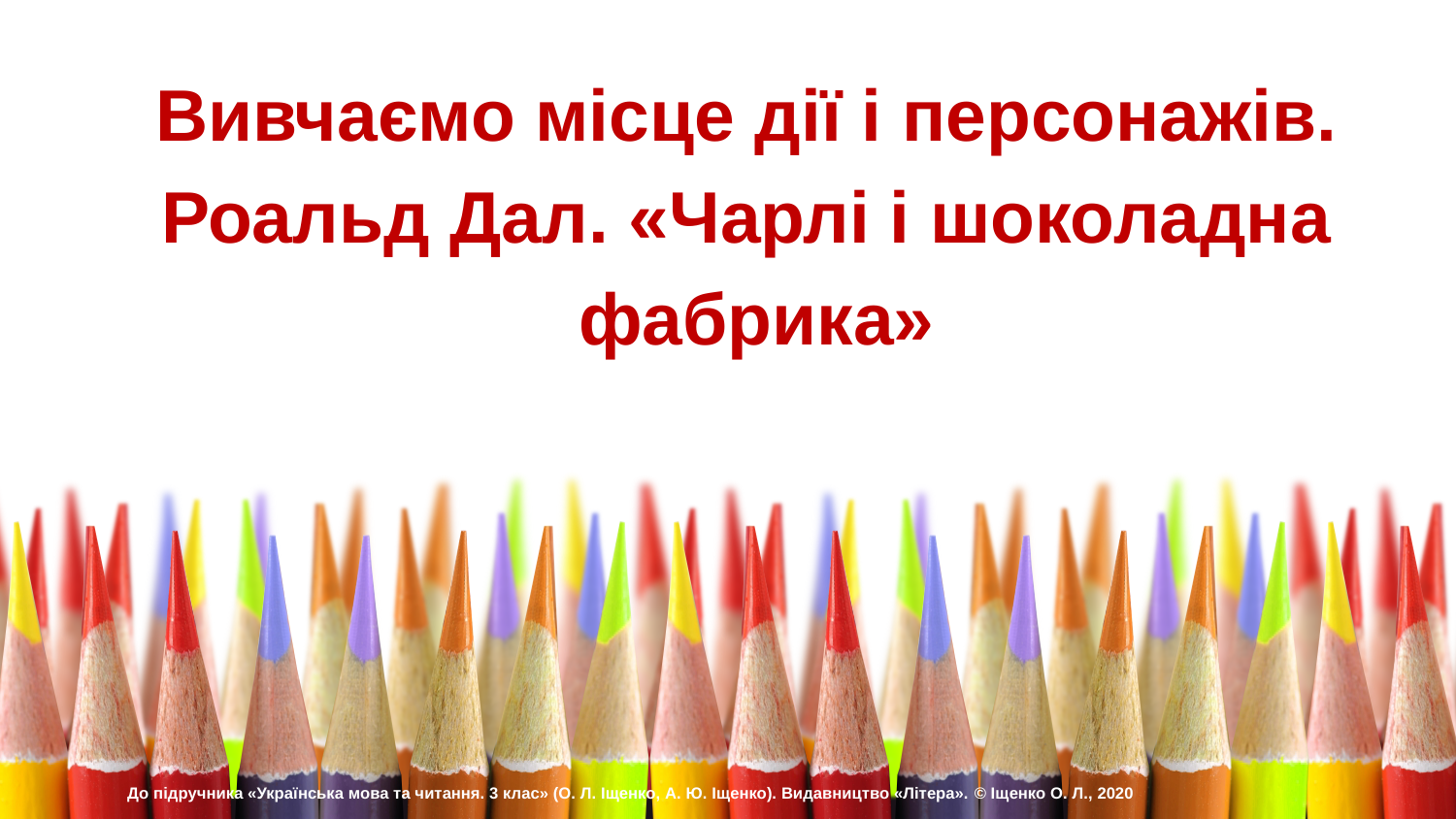

Вивчаємо місце дії і персонажів.
Роальд Дал. «Чарлі і шоколадна
фабрика»

До підручника «Українська мова та читання. 3 клас» (О. Л. Іщенко, А. Ю. Іщенко). Видавництво «Літера». © Іщенко О. Л., 2020